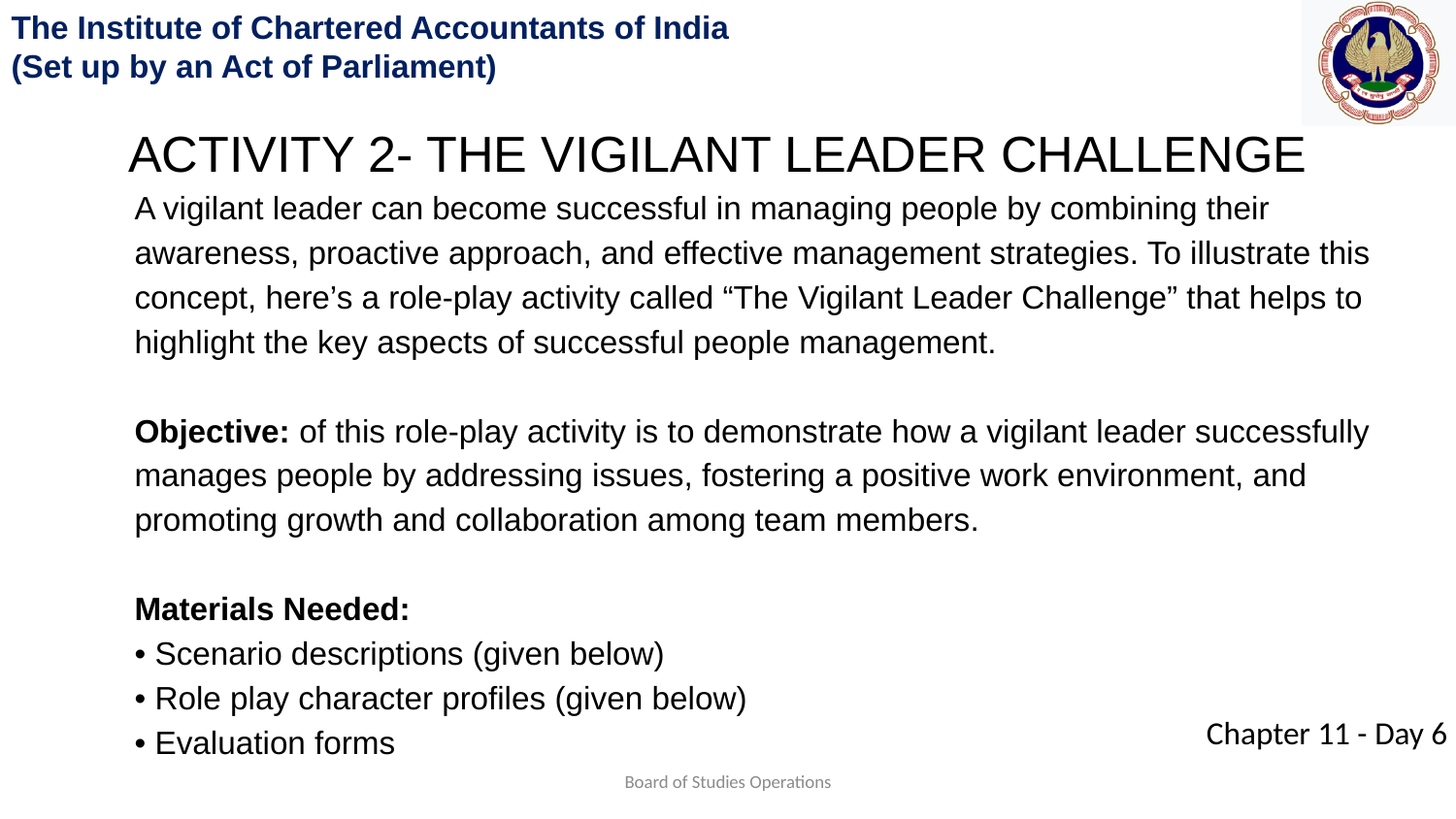

ACTIVITY 2- THE VIGILANT LEADER CHALLENGE
A vigilant leader can become successful in managing people by combining their awareness, proactive approach, and effective management strategies. To illustrate this concept, here’s a role-play activity called “The Vigilant Leader Challenge” that helps to highlight the key aspects of successful people management.

Objective: of this role-play activity is to demonstrate how a vigilant leader successfully manages people by addressing issues, fostering a positive work environment, and promoting growth and collaboration among team members.

Materials Needed:
• Scenario descriptions (given below)
• Role play character profiles (given below)
• Evaluation forms
Board of Studies Operations